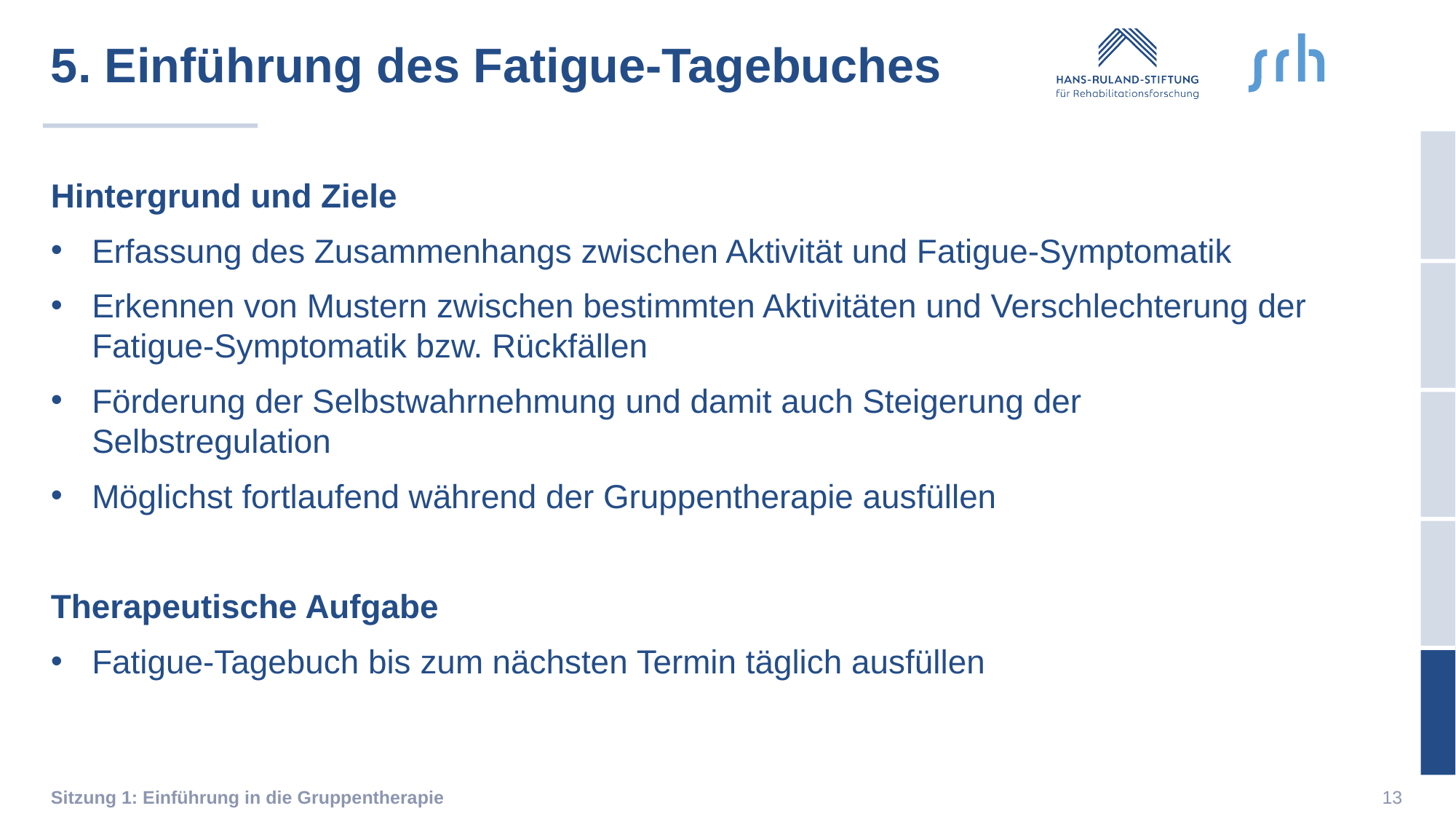

# 5. Einführung des Fatigue-Tagebuches
Hintergrund und Ziele
Erfassung des Zusammenhangs zwischen Aktivität und Fatigue-Symptomatik
Erkennen von Mustern zwischen bestimmten Aktivitäten und Verschlechterung der Fatigue-Symptomatik bzw. Rückfällen
Förderung der Selbstwahrnehmung und damit auch Steigerung der Selbstregulation
Möglichst fortlaufend während der Gruppentherapie ausfüllen

Therapeutische Aufgabe
Fatigue-Tagebuch bis zum nächsten Termin täglich ausfüllen

Sitzung 1: Einführung in die Gruppentherapie
13